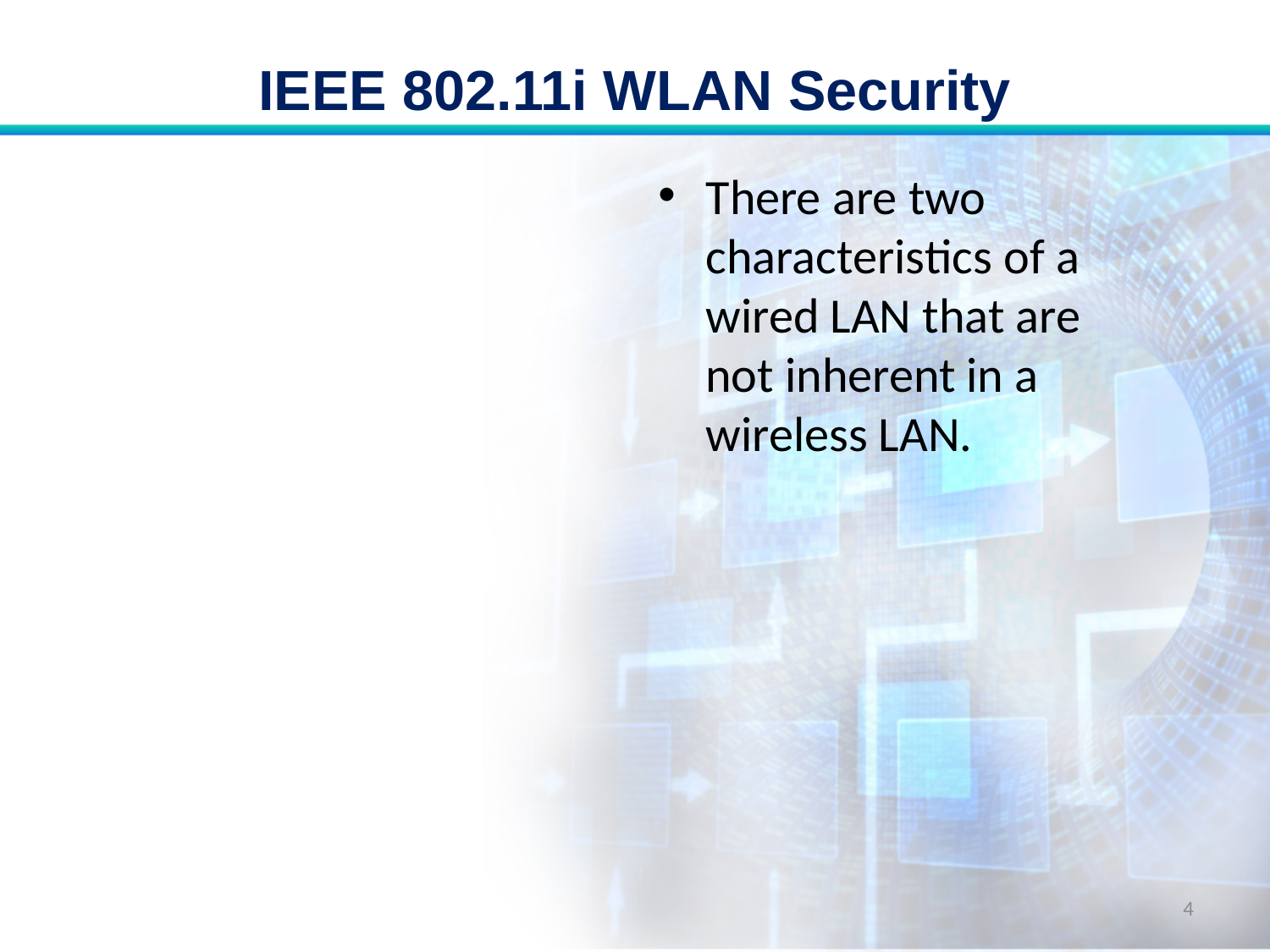

# IEEE 802.11i WLAN Security
There are two characteristics of a wired LAN that are not inherent in a wireless LAN.
4